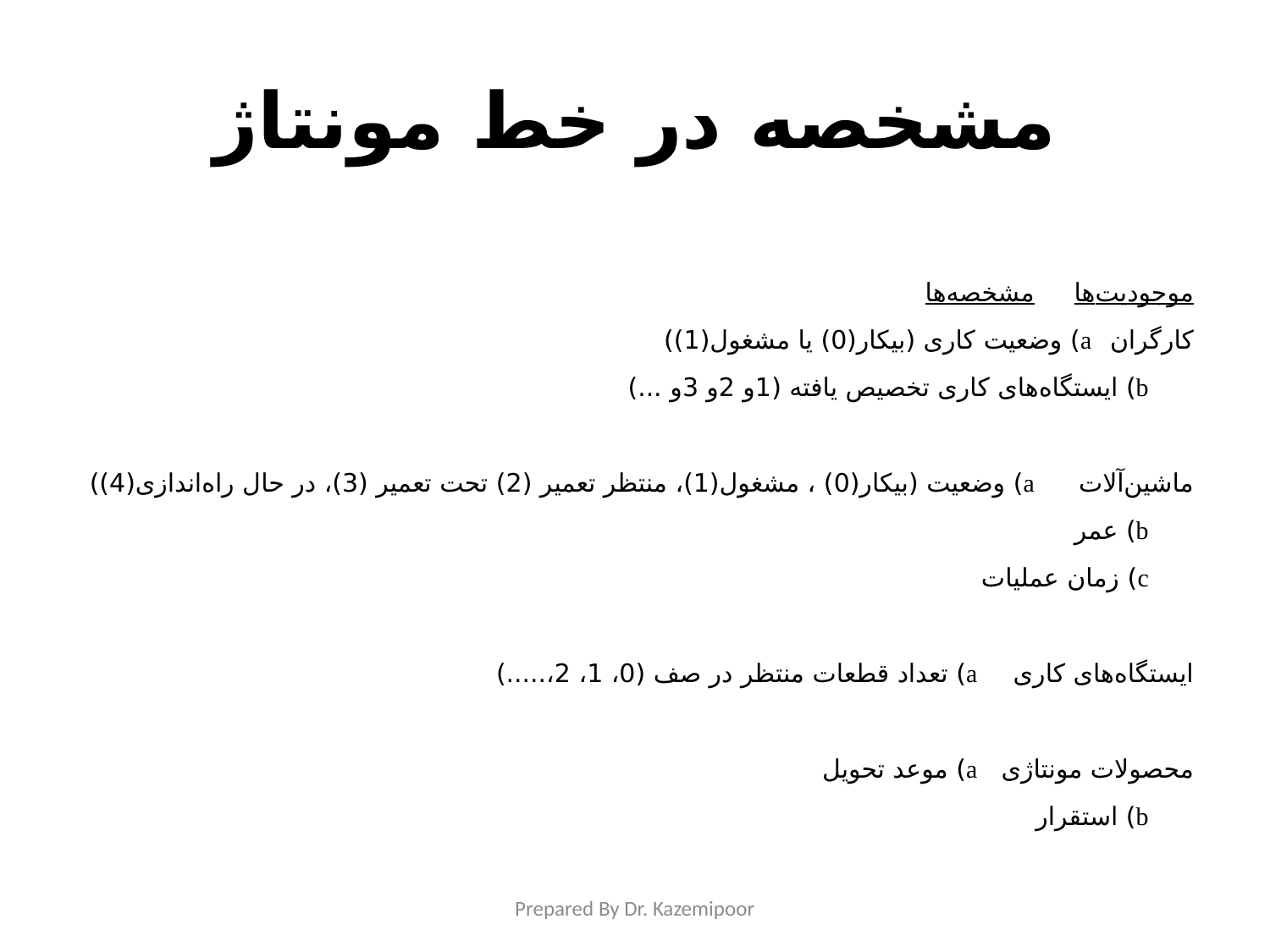

# مشخصه در خط مونتاژ

موجودیت‌ها				مشخصه‌ها
کارگران			a) وضعیت کاری (بیکار(0) یا مشغول(1))
				b) ایستگاه‌های کاری تخصیص یافته (1و 2و 3و ...)

ماشین‌آلات			a) وضعیت (بیکار(0) ، مشغول(1)، منتظر تعمیر (2) تحت تعمیر (3)، در حال راه‌اندازی(4))
				b) عمر
				c) زمان عملیات

ایستگاه‌های کاری		a) تعداد قطعات منتظر در صف (0، 1، 2،.....)

محصولات مونتاژی		a) موعد تحویل
				b) استقرار
Prepared By Dr. Kazemipoor